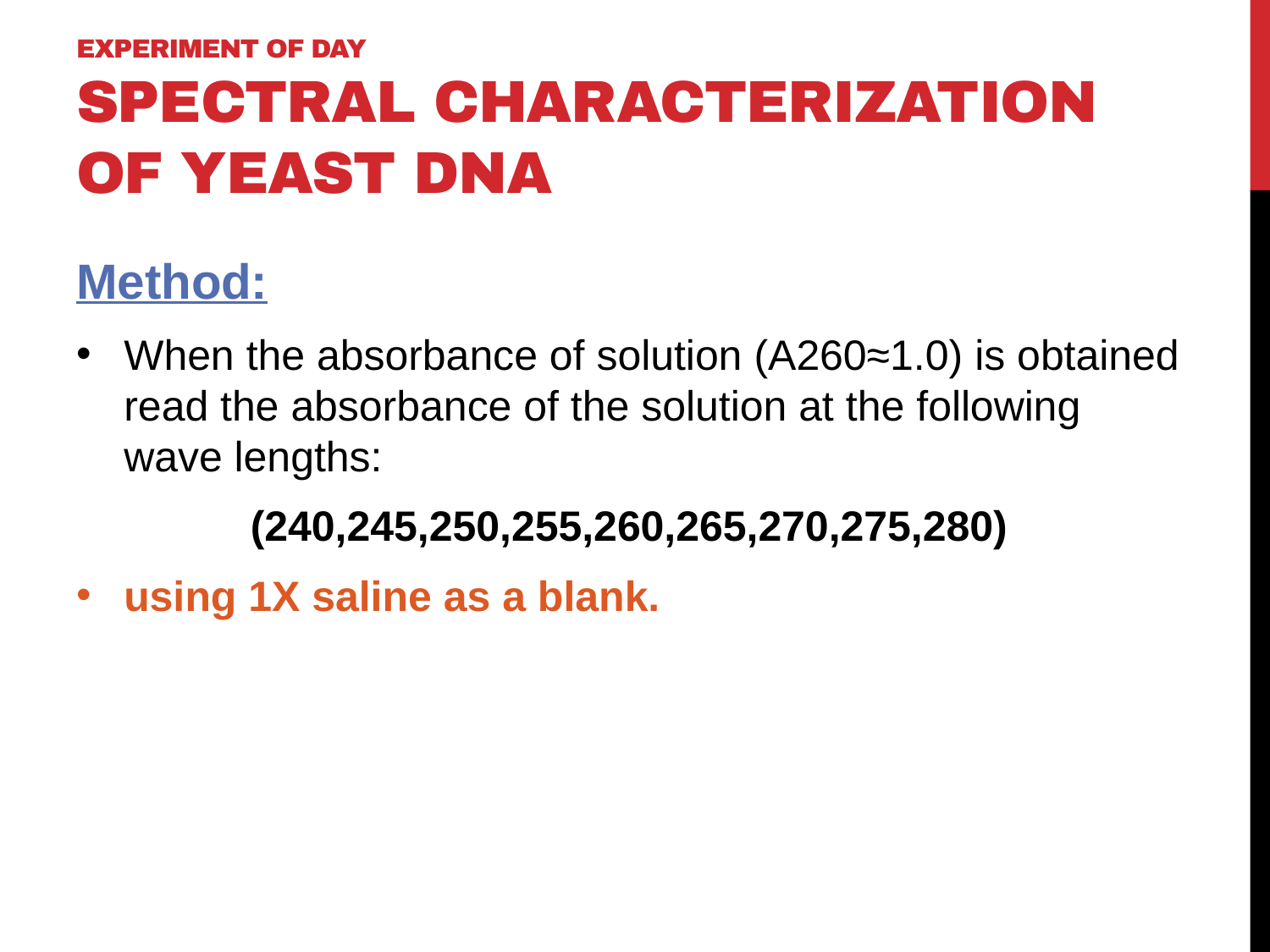

# Experiment of day spectral characterization of yeast DNA
Method:
When the absorbance of solution (A260≈1.0) is obtained read the absorbance of the solution at the following wave lengths:
(240,245,250,255,260,265,270,275,280)
using 1X saline as a blank.